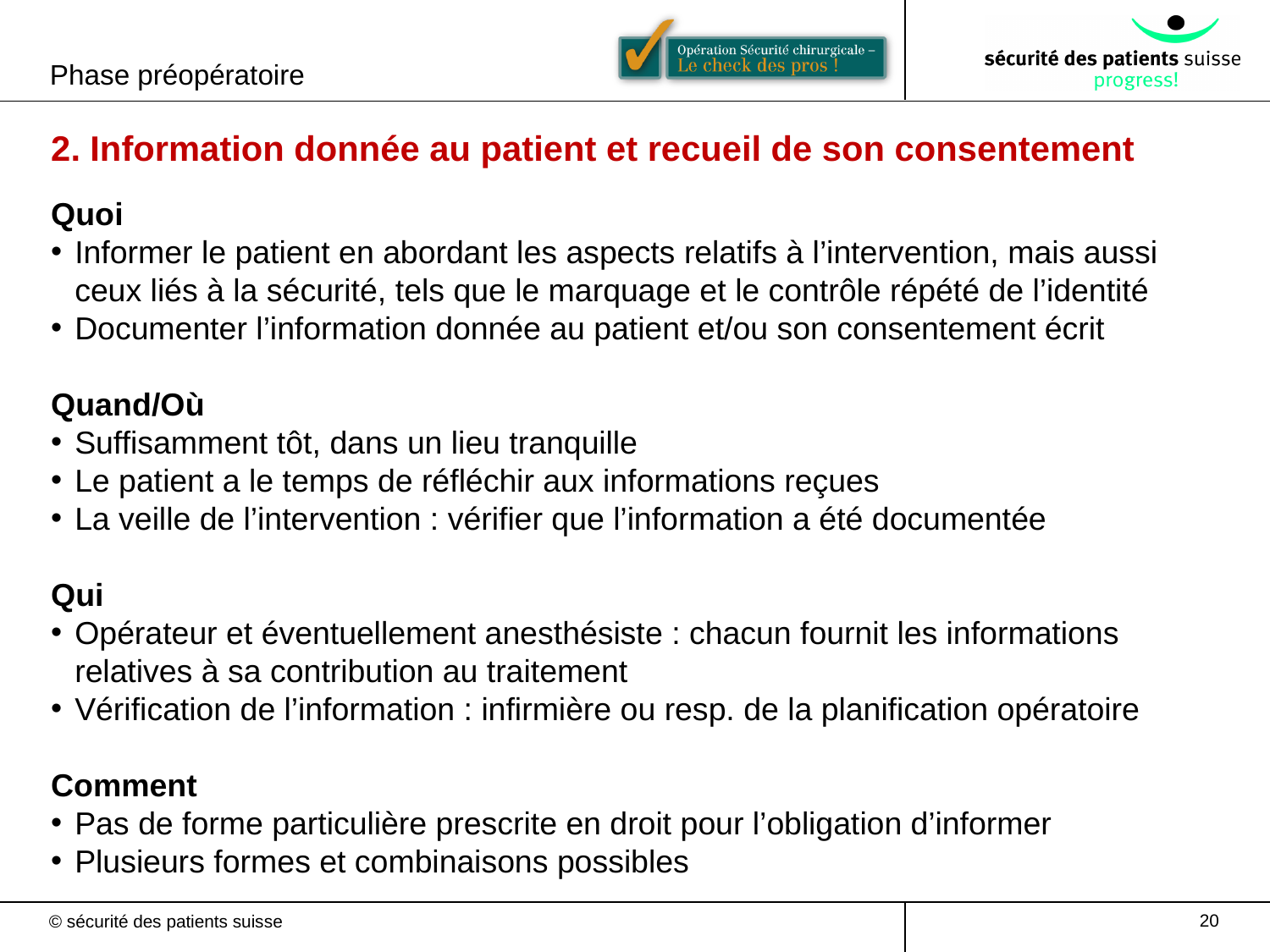

Phase préopératoire
2. Information donnée au patient et recueil de son consentement

Quoi
Informer le patient en abordant les aspects relatifs à l’intervention, mais aussi ceux liés à la sécurité, tels que le marquage et le contrôle répété de l’identité
Documenter l’information donnée au patient et/ou son consentement écrit

Quand/Où
Suffisamment tôt, dans un lieu tranquille
Le patient a le temps de réfléchir aux informations reçues
La veille de l’intervention : vérifier que l’information a été documentée

Qui
Opérateur et éventuellement anesthésiste : chacun fournit les informations relatives à sa contribution au traitement
Vérification de l’information : infirmière ou resp. de la planification opératoire

Comment
Pas de forme particulière prescrite en droit pour l’obligation d’informer
Plusieurs formes et combinaisons possibles
20
© sécurité des patients suisse